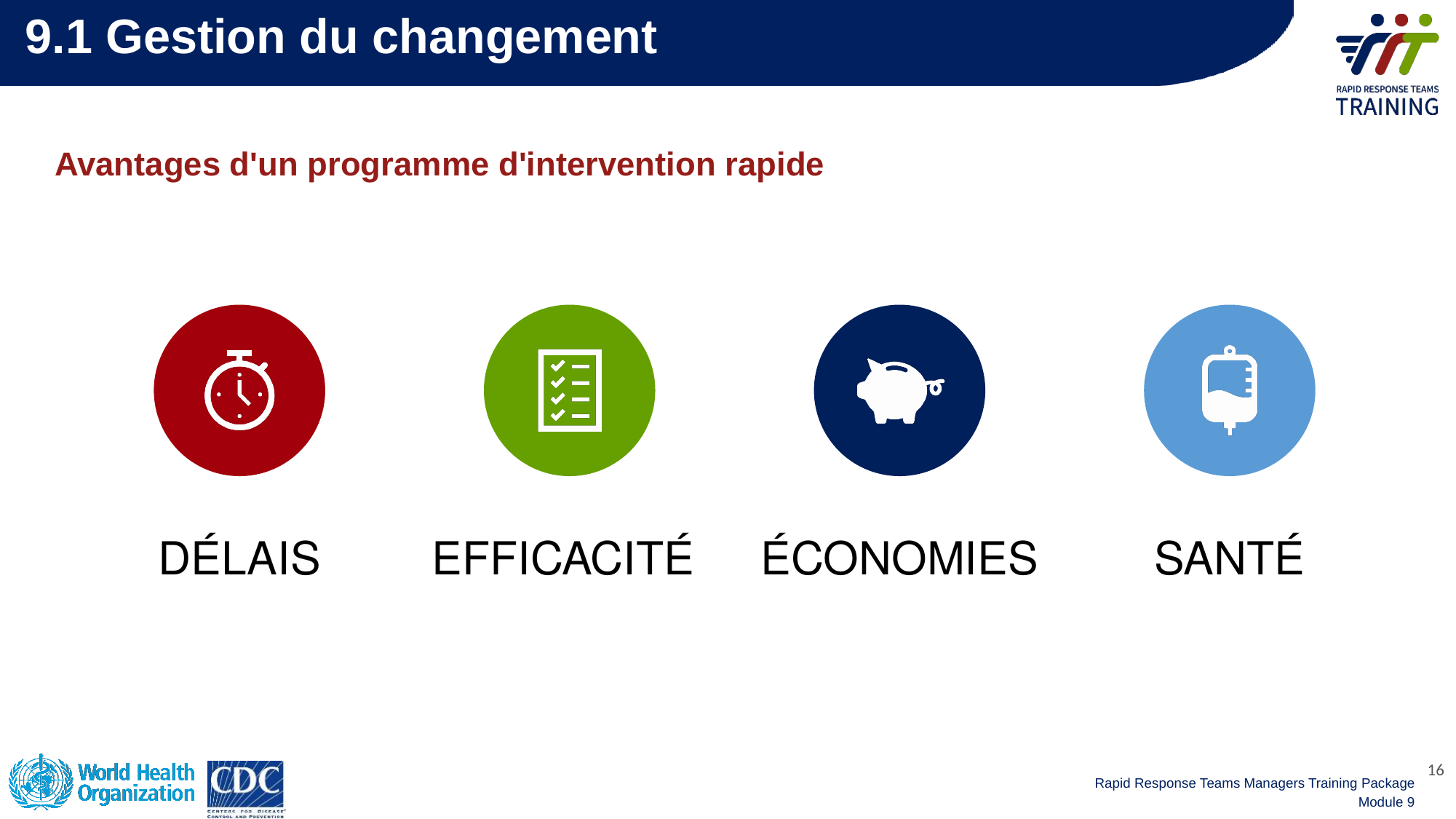

9.1 Gestion du changement
# Avantages d'un programme d'intervention rapide
Délais
Efficacité
Économies
Santé
16